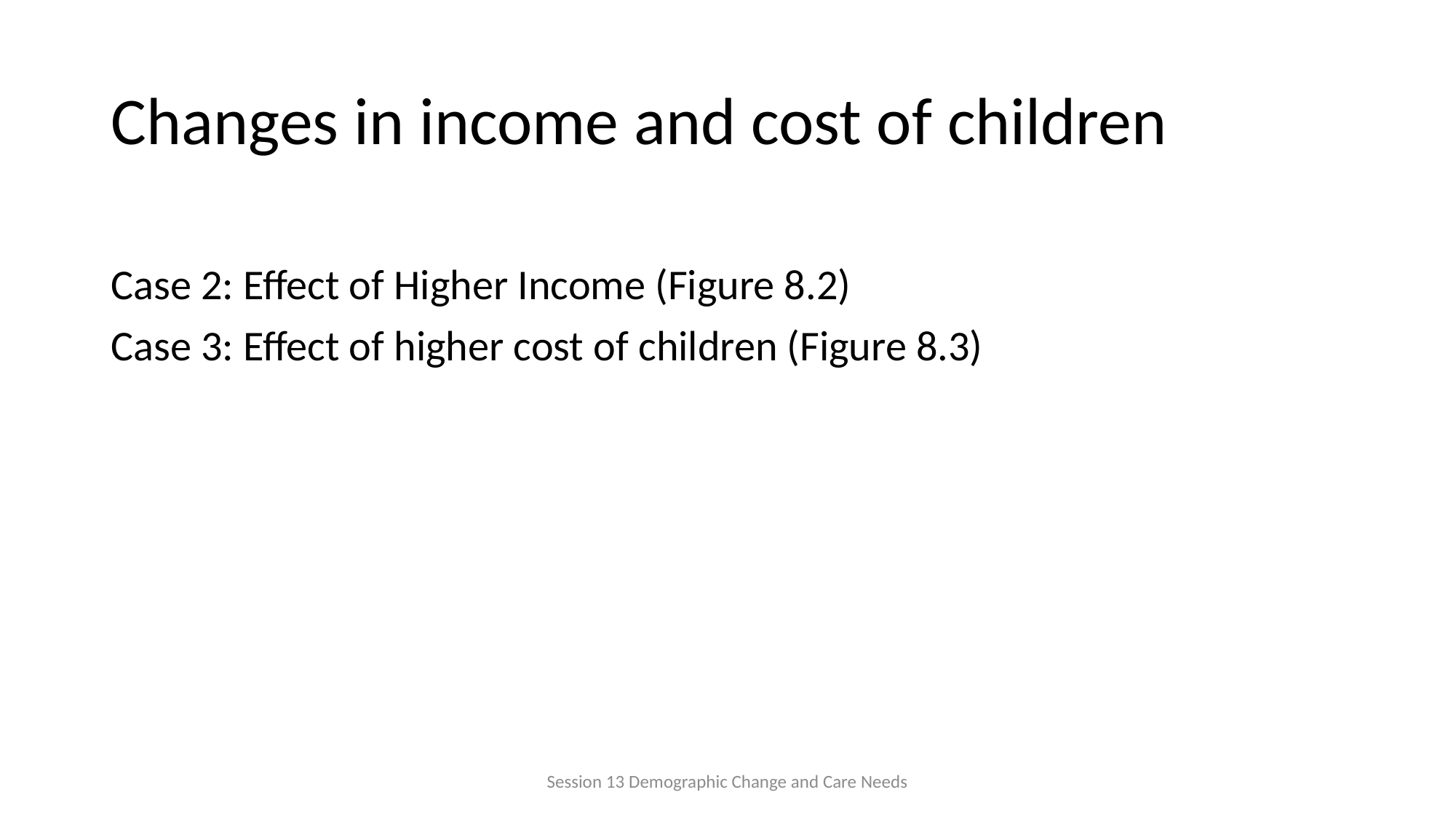

# Changes in income and cost of children
Case 2: Effect of Higher Income (Figure 8.2)
Case 3: Effect of higher cost of children (Figure 8.3)
Session 13 Demographic Change and Care Needs